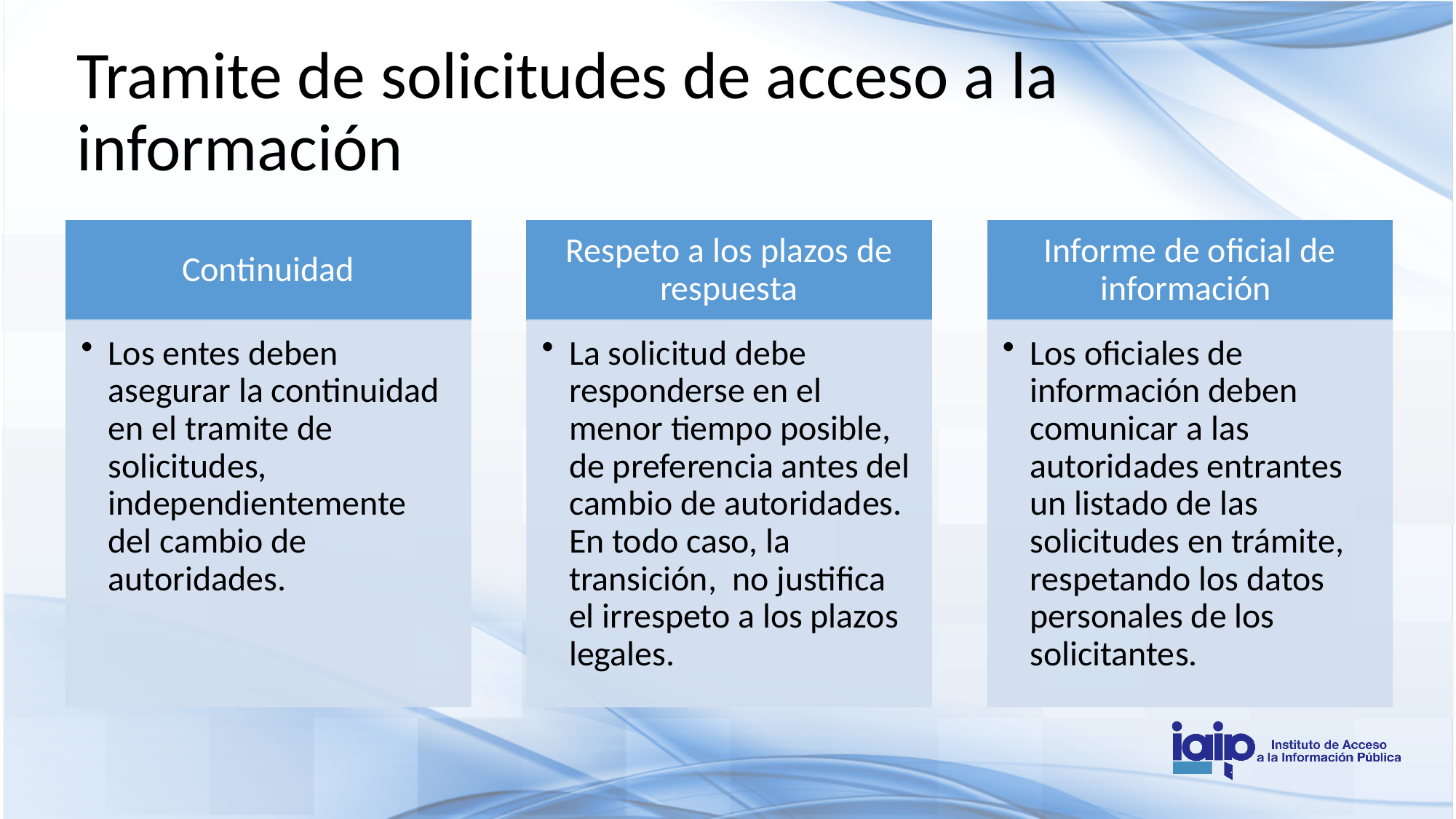

Tramite de solicitudes de acceso a la información
Continuidad
Los entes deben asegurar la continuidad en el tramite de solicitudes, independientemente del cambio de autoridades.
Respeto a los plazos de respuesta
La solicitud debe responderse en el menor tiempo posible, de preferencia antes del cambio de autoridades. En todo caso, la transición,  no justifica el irrespeto a los plazos legales.
Informe de oficial de información
Los oficiales de información deben comunicar a las autoridades entrantes un listado de las solicitudes en trámite, respetando los datos personales de los solicitantes.